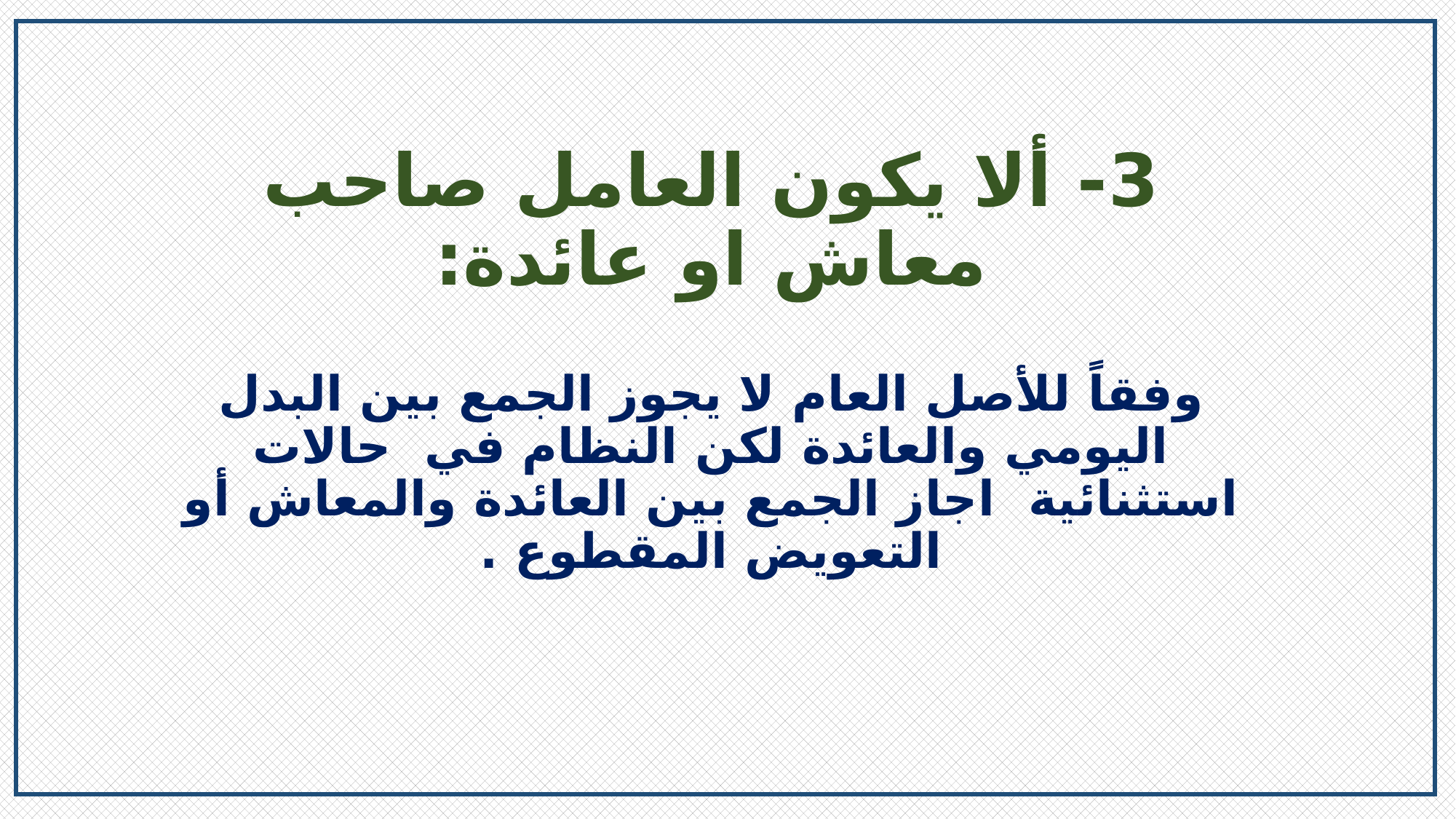

# 3- ألا يكون العامل صاحب معاش او عائدة:
وفقاً للأصل العام لا يجوز الجمع بين البدل اليومي والعائدة لكن النظام في  حالات استثنائية  اجاز الجمع بين العائدة والمعاش أو التعويض المقطوع .